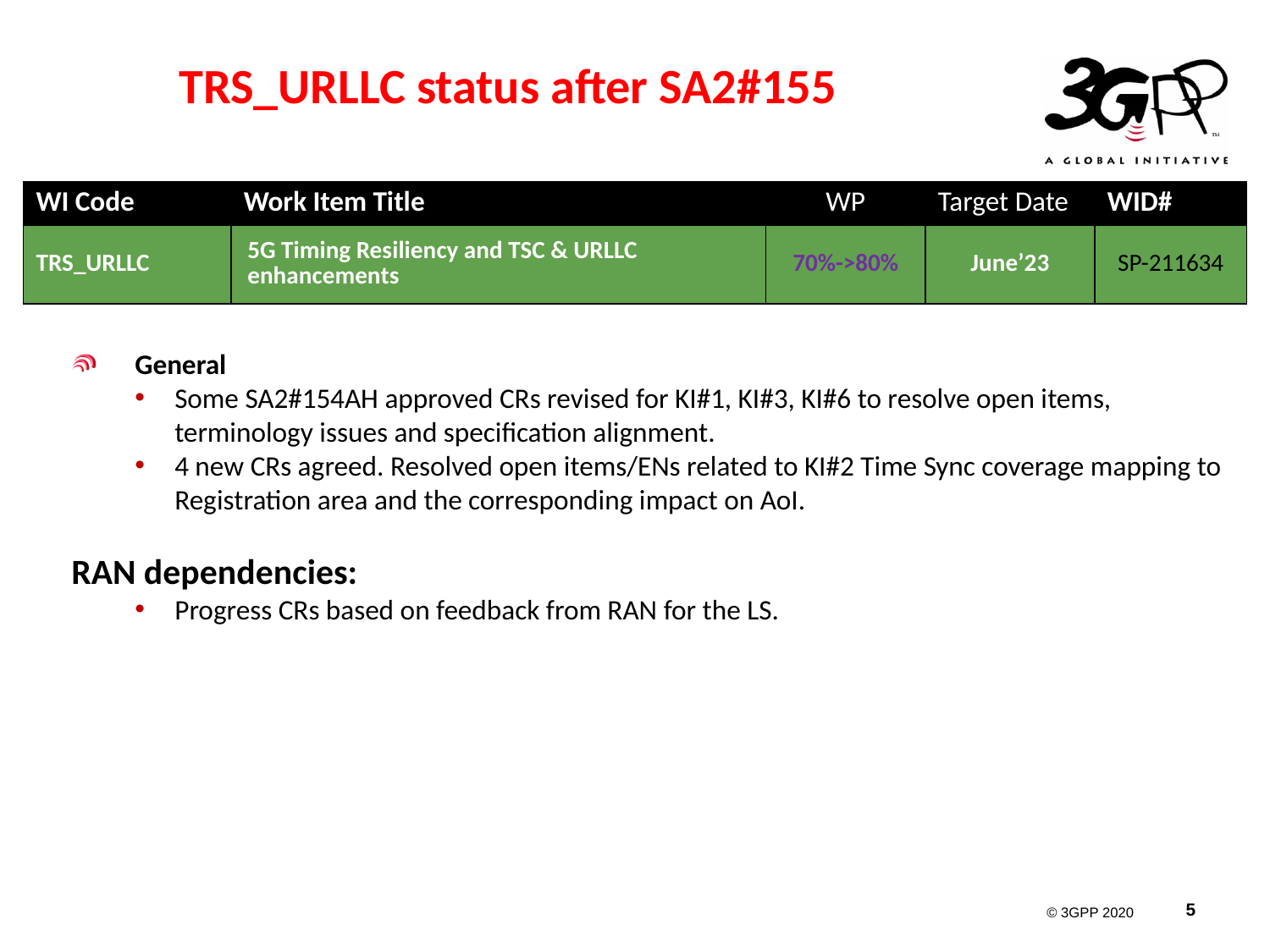

# TRS_URLLC status after SA2#155
| WI Code | Work Item Title | WP | Target Date | WID# |
| --- | --- | --- | --- | --- |
| TRS\_URLLC | 5G Timing Resiliency and TSC & URLLC enhancements | 70%->80% | June’23 | SP-211634 |
General
Some SA2#154AH approved CRs revised for KI#1, KI#3, KI#6 to resolve open items, terminology issues and specification alignment.
4 new CRs agreed. Resolved open items/ENs related to KI#2 Time Sync coverage mapping to Registration area and the corresponding impact on AoI.

RAN dependencies:
Progress CRs based on feedback from RAN for the LS.